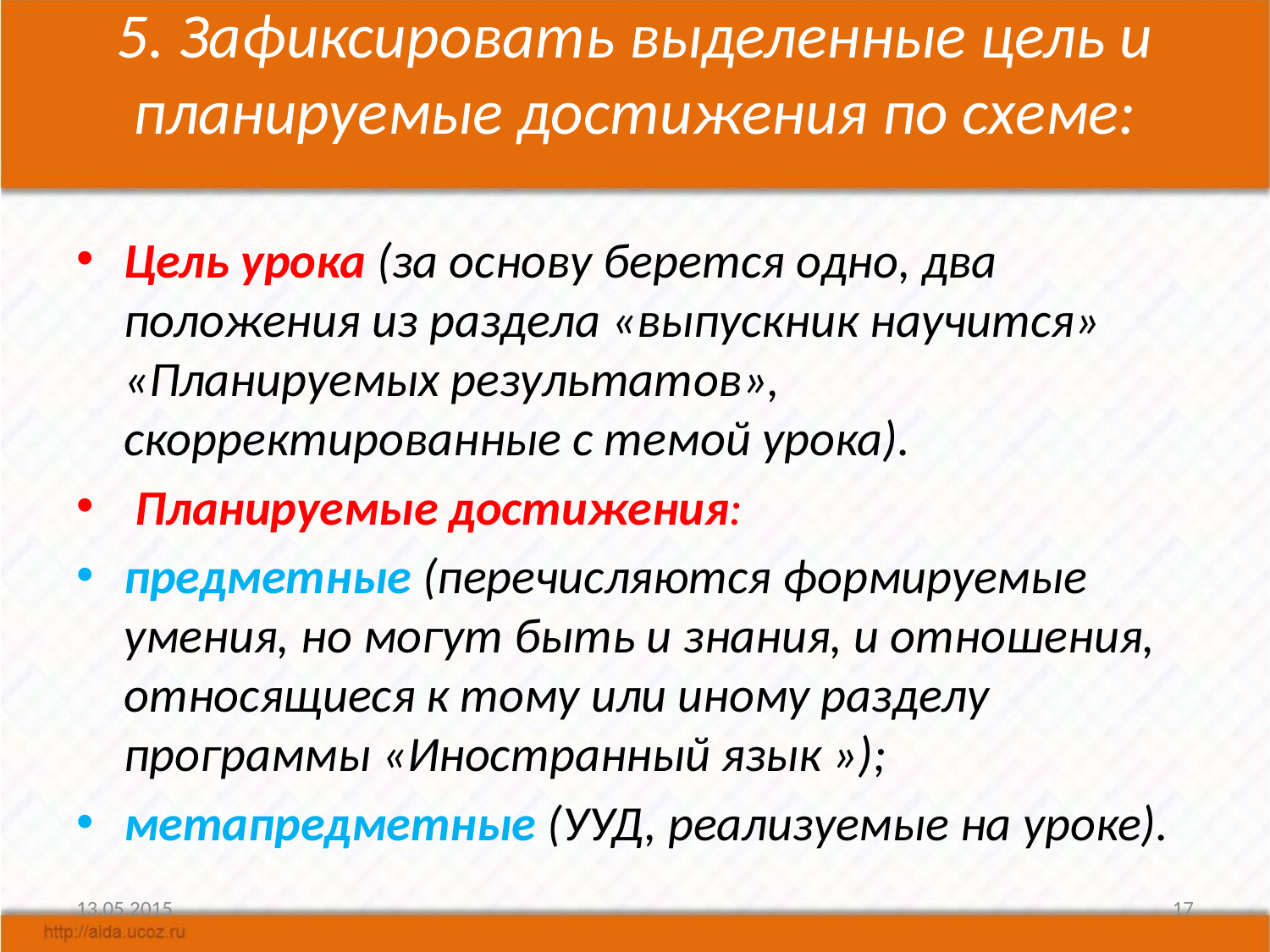

# 5. Зафиксировать выделенные цель и планируемые достижения по схеме:
Цель урока (за основу берется одно, два положения из раздела «выпускник научится» «Планируемых результатов», скорректированные с темой урока).
 Планируемые достижения:
предметные (перечисляются формируемые умения, но могут быть и знания, и отношения, относящиеся к тому или иному разделу программы «Иностранный язык »);
метапредметные (УУД, реализуемые на уроке).

13.05.2015
17